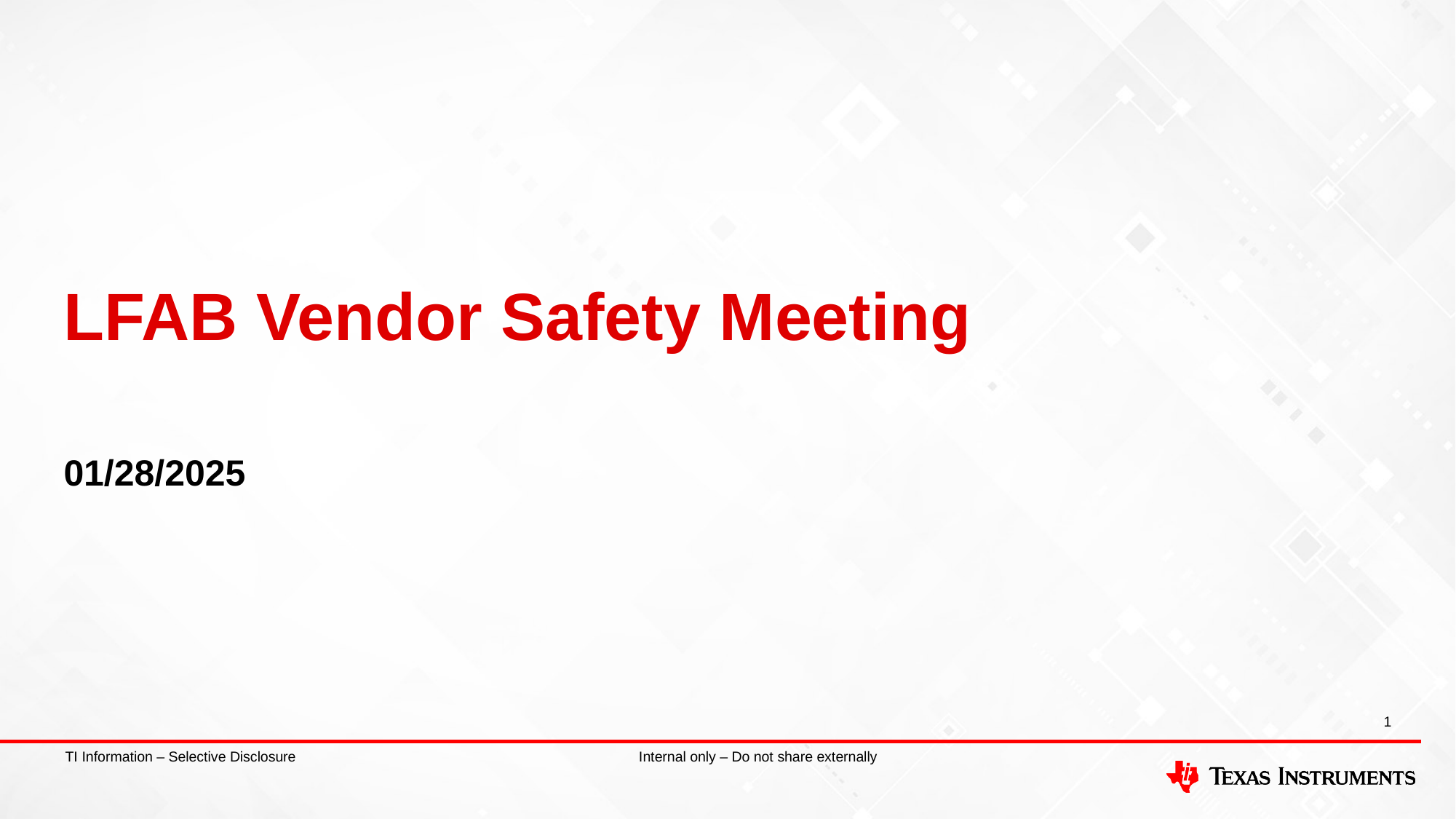

# LFAB Vendor Safety Meeting
01/28/2025

1